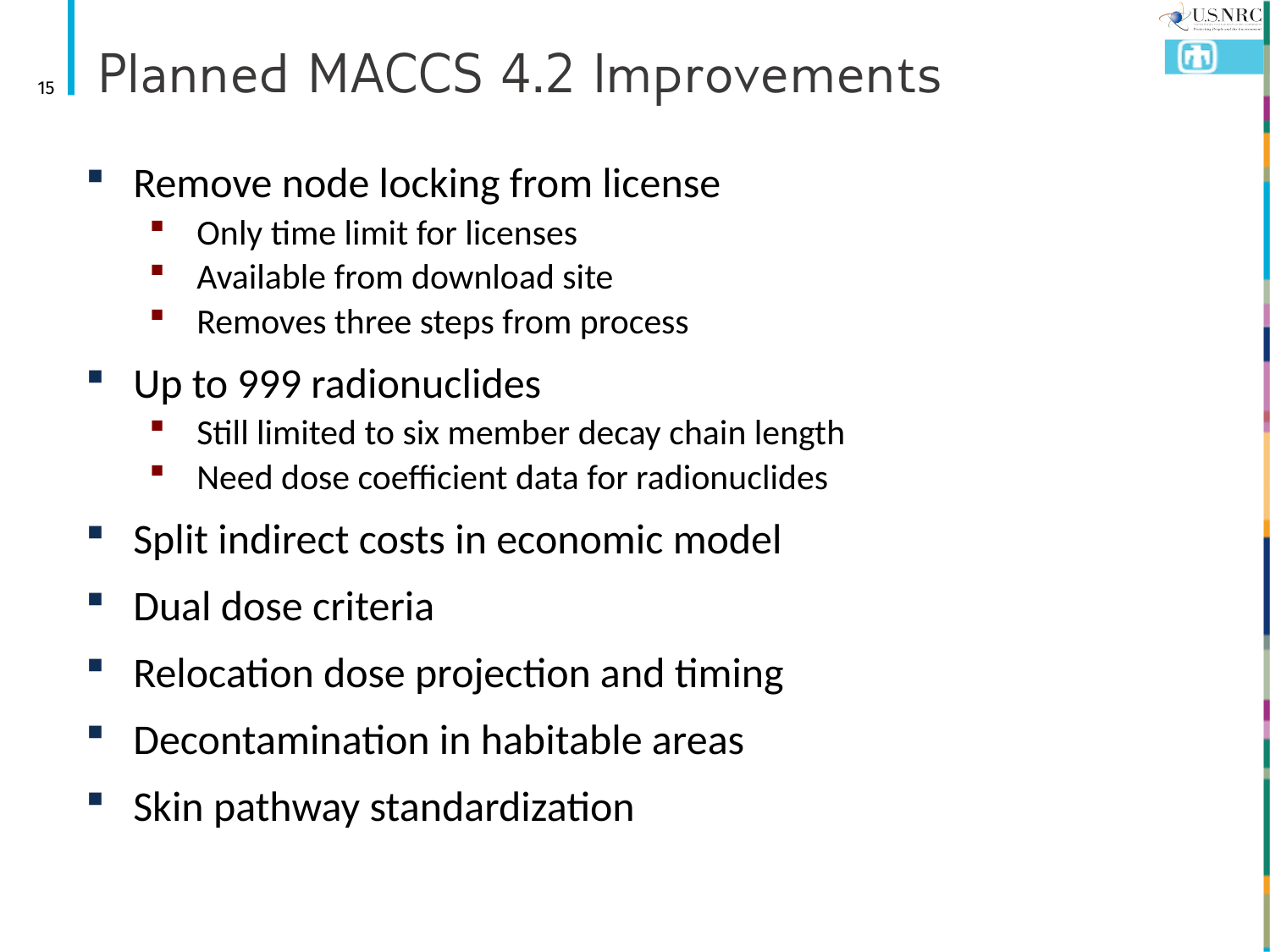

# Planned MACCS 4.2 Improvements
15
Remove node locking from license
Only time limit for licenses
Available from download site
Removes three steps from process
Up to 999 radionuclides
Still limited to six member decay chain length
Need dose coefficient data for radionuclides
Split indirect costs in economic model
Dual dose criteria
Relocation dose projection and timing
Decontamination in habitable areas
Skin pathway standardization